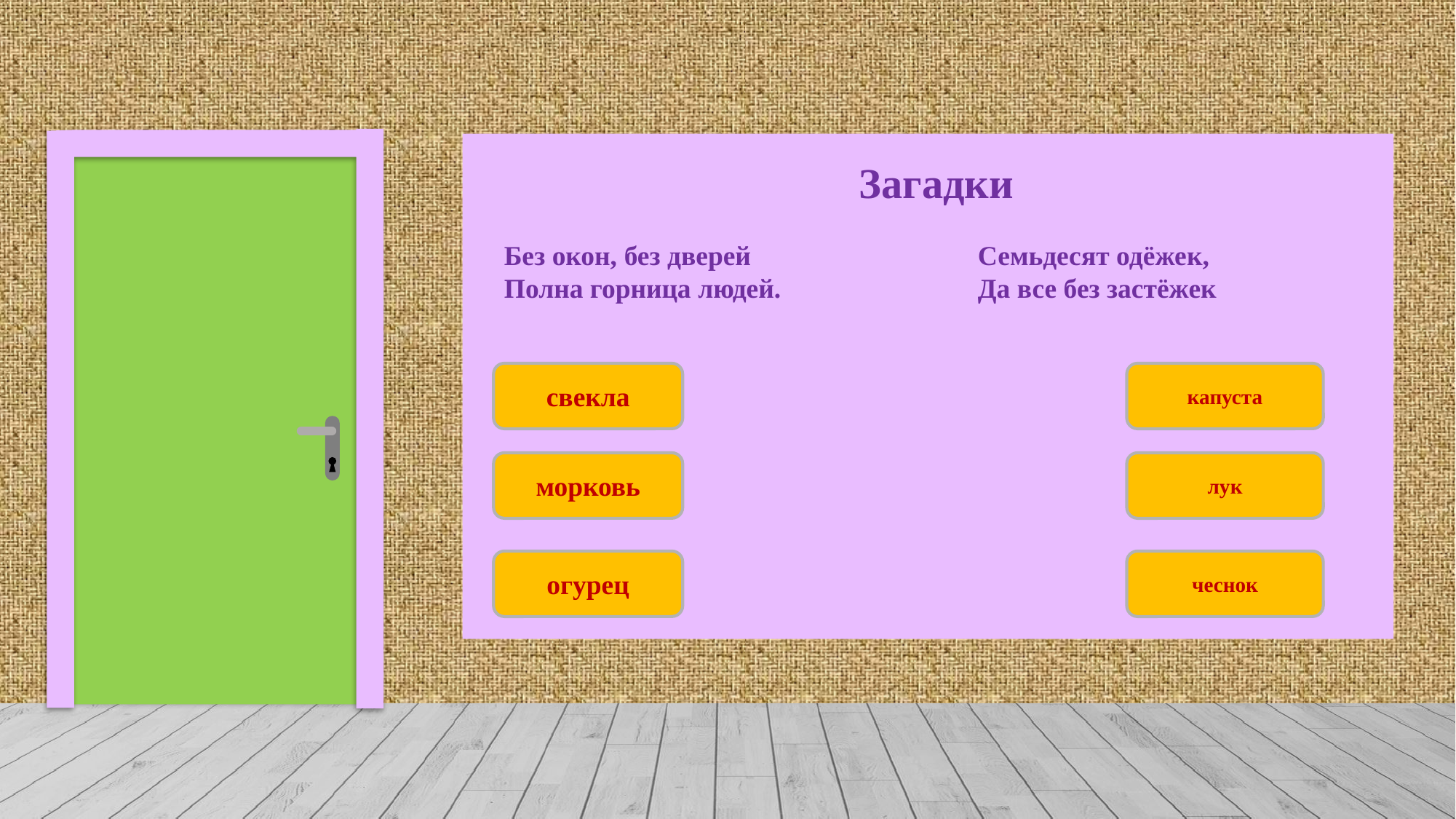

Загадки
Без окон, без дверей
Полна горница людей.
Семьдесят одёжек,
Да все без застёжек
свекла
капуста
морковь
лук
огурец
чеснок